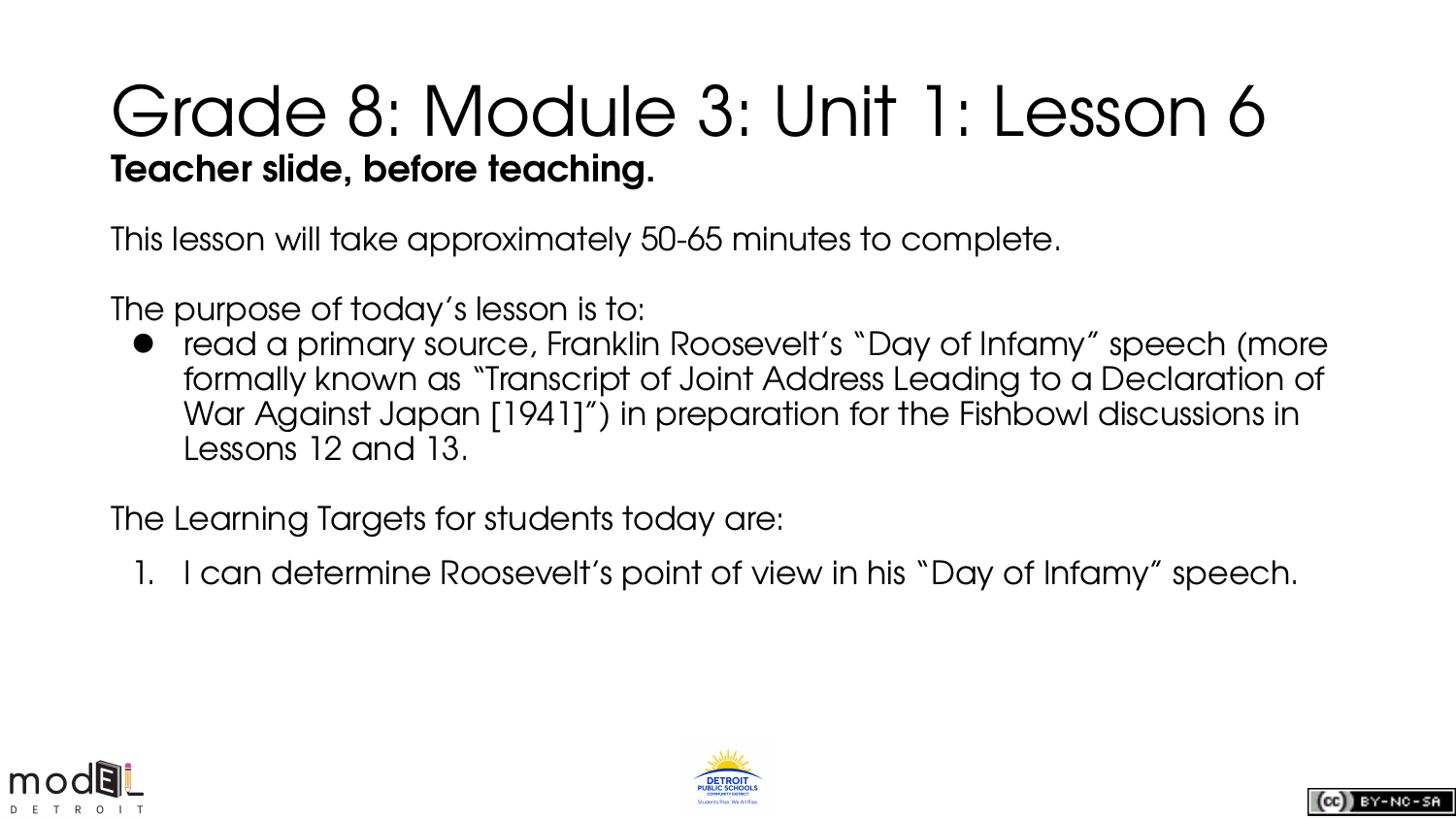

# Grade 8: Module 3: Unit 1: Lesson 6
Teacher slide, before teaching.

This lesson will take approximately 50-65 minutes to complete.

The purpose of today’s lesson is to:
read a primary source, Franklin Roosevelt’s “Day of Infamy” speech (more formally known as “Transcript of Joint Address Leading to a Declaration of War Against Japan [1941]”) in preparation for the Fishbowl discussions in Lessons 12 and 13.
The Learning Targets for students today are:
I can determine Roosevelt’s point of view in his “Day of Infamy” speech.